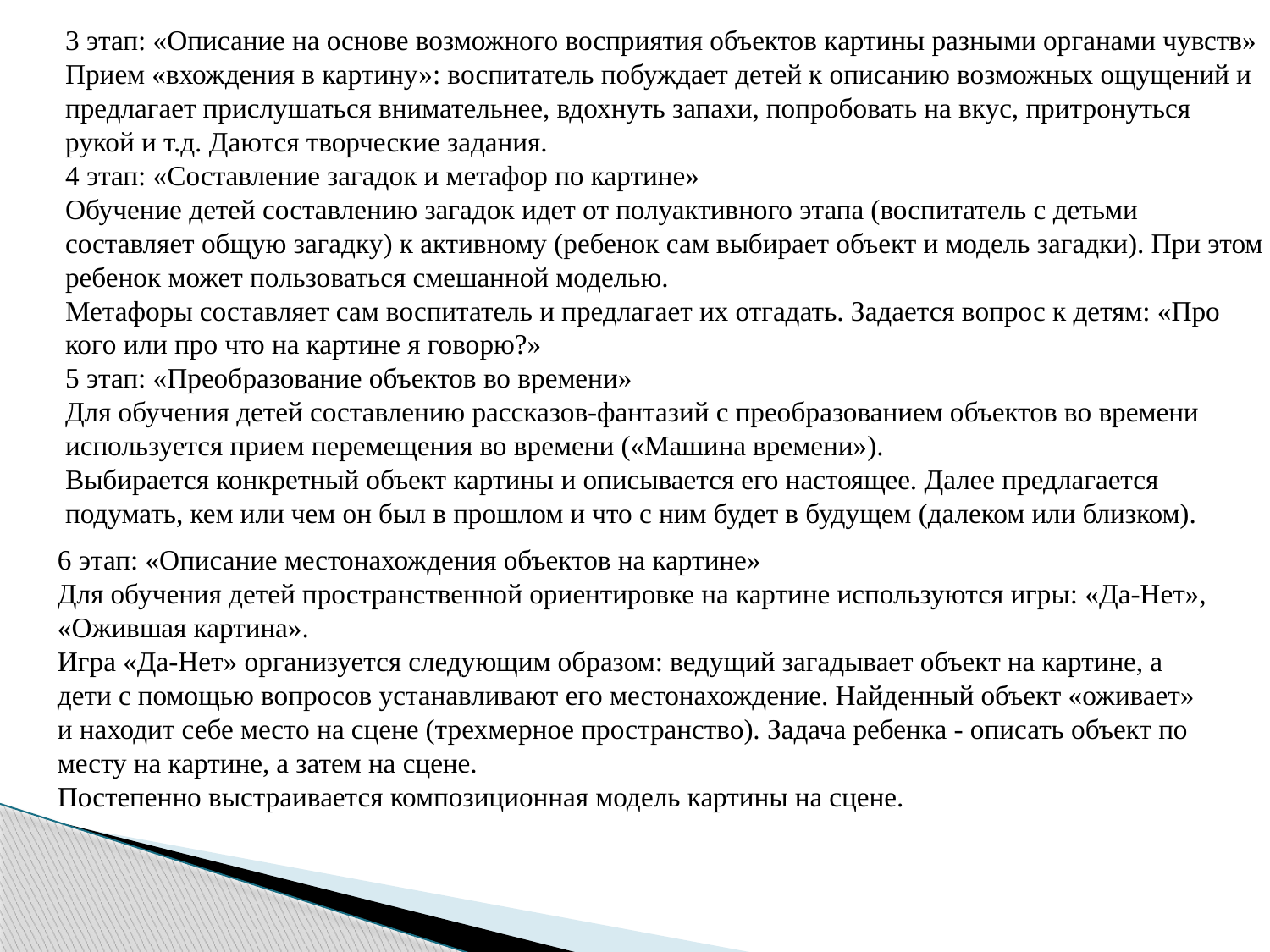

3 этап: «Описание на основе возможного восприятия объектов картины разными органами чувств»
Прием «вхождения в картину»: воспитатель побуждает детей к описанию возможных ощущений и предлагает прислушаться внимательнее, вдохнуть запахи, попробовать на вкус, притронуться рукой и т.д. Даются творческие задания.
4 этап: «Составление загадок и метафор по картине»
Обучение детей составлению загадок идет от полуактивного этапа (воспитатель с детьми составляет общую загадку) к активному (ребенок сам выбирает объект и модель загадки). При этом ребенок может пользоваться смешанной моделью.
Метафоры составляет сам воспитатель и предлагает их отгадать. Задается вопрос к детям: «Про кого или про что на картине я говорю?»
5 этап: «Преобразование объектов во времени»
Для обучения детей составлению рассказов-фантазий с преобразованием объектов во времени используется прием перемещения во времени («Машина времени»).
Выбирается конкретный объект картины и описывается его настоящее. Далее предлагается подумать, кем или чем он был в прошлом и что с ним будет в будущем (далеком или близком).

6 этап: «Описание местонахождения объектов на картине»
Для обучения детей пространственной ориентировке на картине используются игры: «Да-Нет», «Ожившая картина».
Игра «Да-Нет» организуется следующим образом: ведущий загадывает объект на картине, а дети с помощью вопросов устанавливают его местонахождение. Найденный объект «оживает» и находит себе место на сцене (трехмерное пространство). Задача ребенка - описать объект по месту на картине, а затем на сцене.
Постепенно выстраивается композиционная модель картины на сцене.